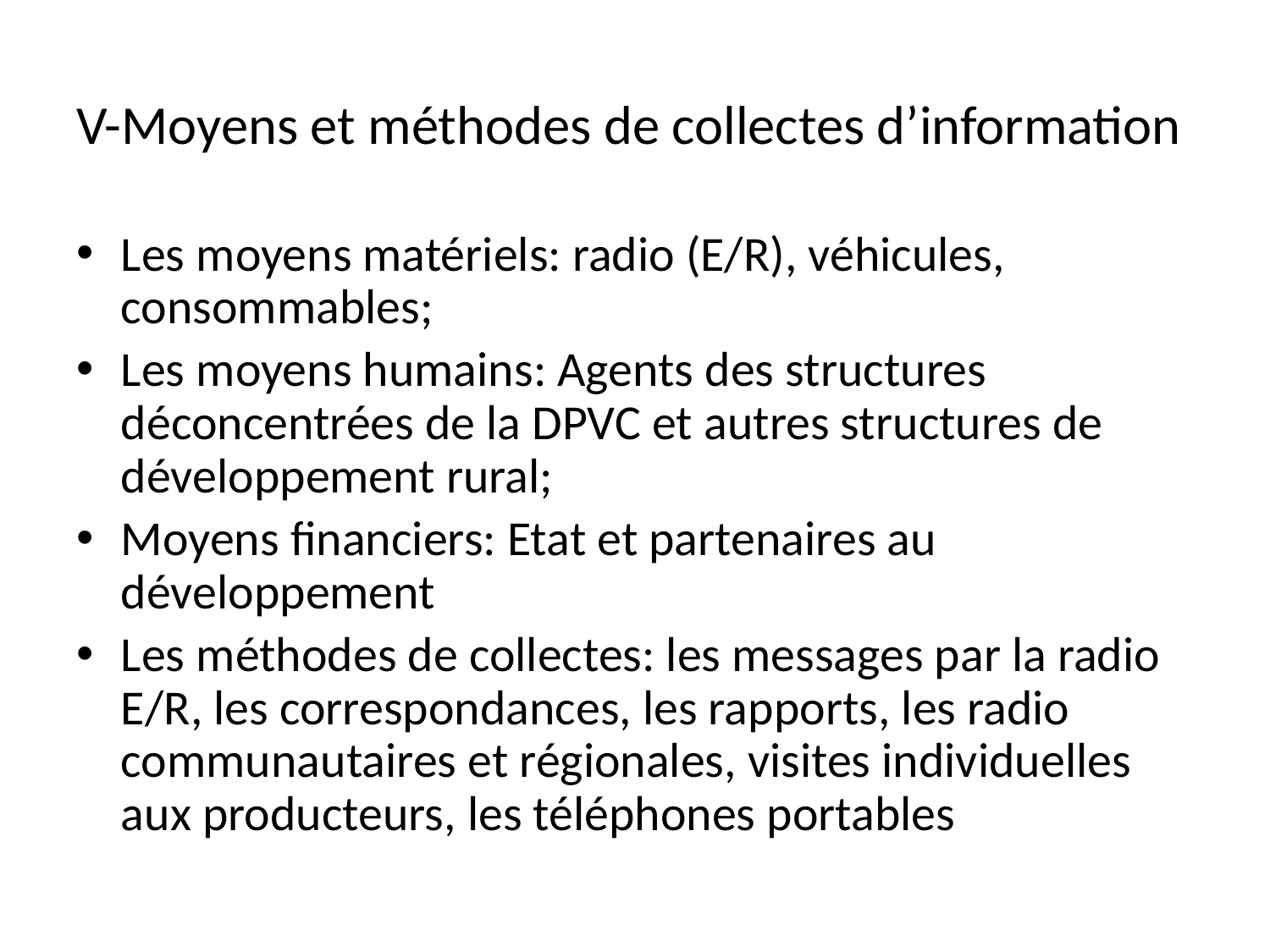

# V-Moyens et méthodes de collectes d’information
Les moyens matériels: radio (E/R), véhicules, consommables;
Les moyens humains: Agents des structures déconcentrées de la DPVC et autres structures de développement rural;
Moyens financiers: Etat et partenaires au développement
Les méthodes de collectes: les messages par la radio E/R, les correspondances, les rapports, les radio communautaires et régionales, visites individuelles aux producteurs, les téléphones portables